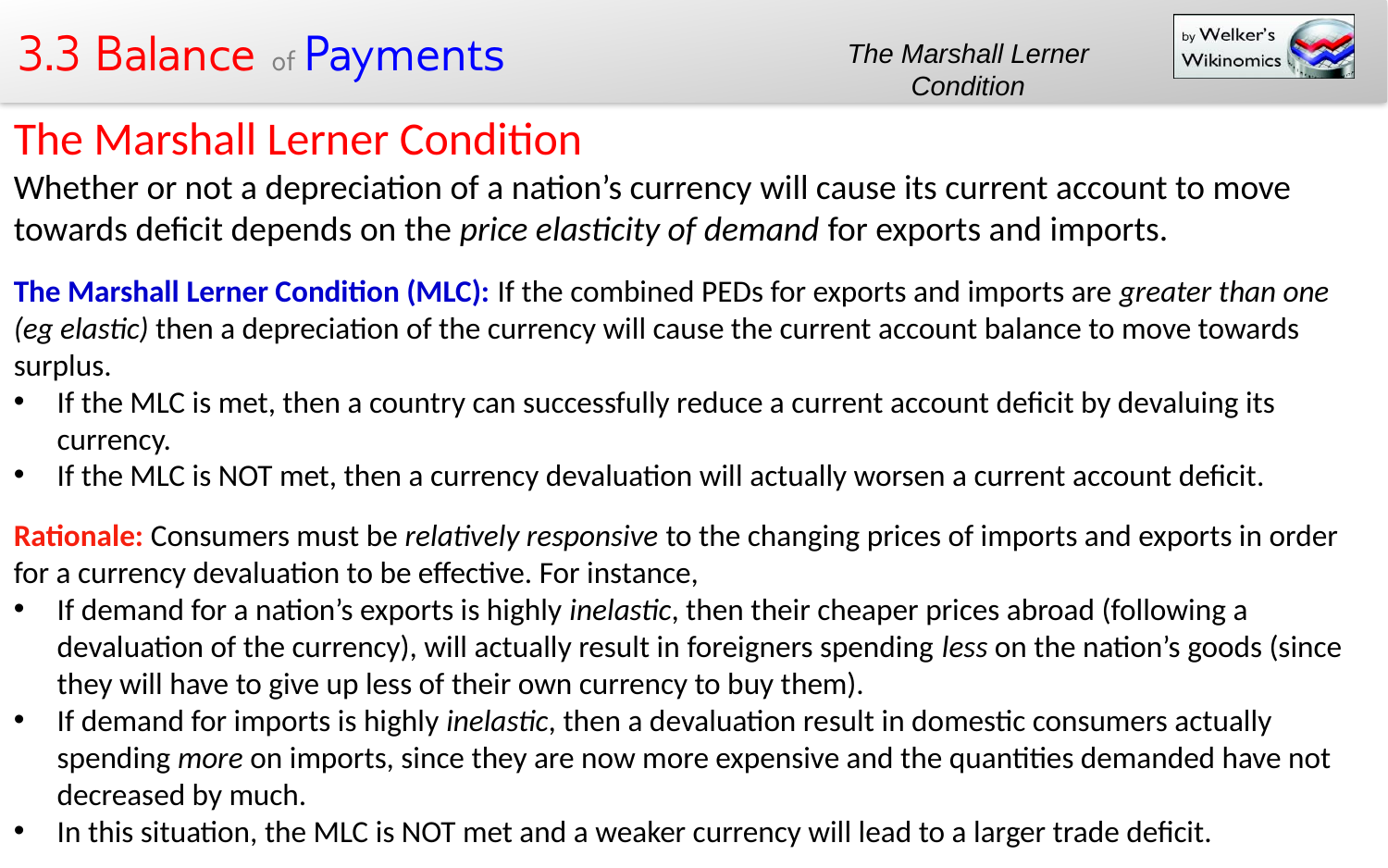

The Marshall Lerner Condition
The Marshall Lerner Condition
Whether or not a depreciation of a nation’s currency will cause its current account to move towards deficit depends on the price elasticity of demand for exports and imports.

The Marshall Lerner Condition (MLC): If the combined PEDs for exports and imports are greater than one (eg elastic) then a depreciation of the currency will cause the current account balance to move towards surplus.
If the MLC is met, then a country can successfully reduce a current account deficit by devaluing its currency.
If the MLC is NOT met, then a currency devaluation will actually worsen a current account deficit.

Rationale: Consumers must be relatively responsive to the changing prices of imports and exports in order for a currency devaluation to be effective. For instance,
If demand for a nation’s exports is highly inelastic, then their cheaper prices abroad (following a devaluation of the currency), will actually result in foreigners spending less on the nation’s goods (since they will have to give up less of their own currency to buy them).
If demand for imports is highly inelastic, then a devaluation result in domestic consumers actually spending more on imports, since they are now more expensive and the quantities demanded have not decreased by much.
In this situation, the MLC is NOT met and a weaker currency will lead to a larger trade deficit.